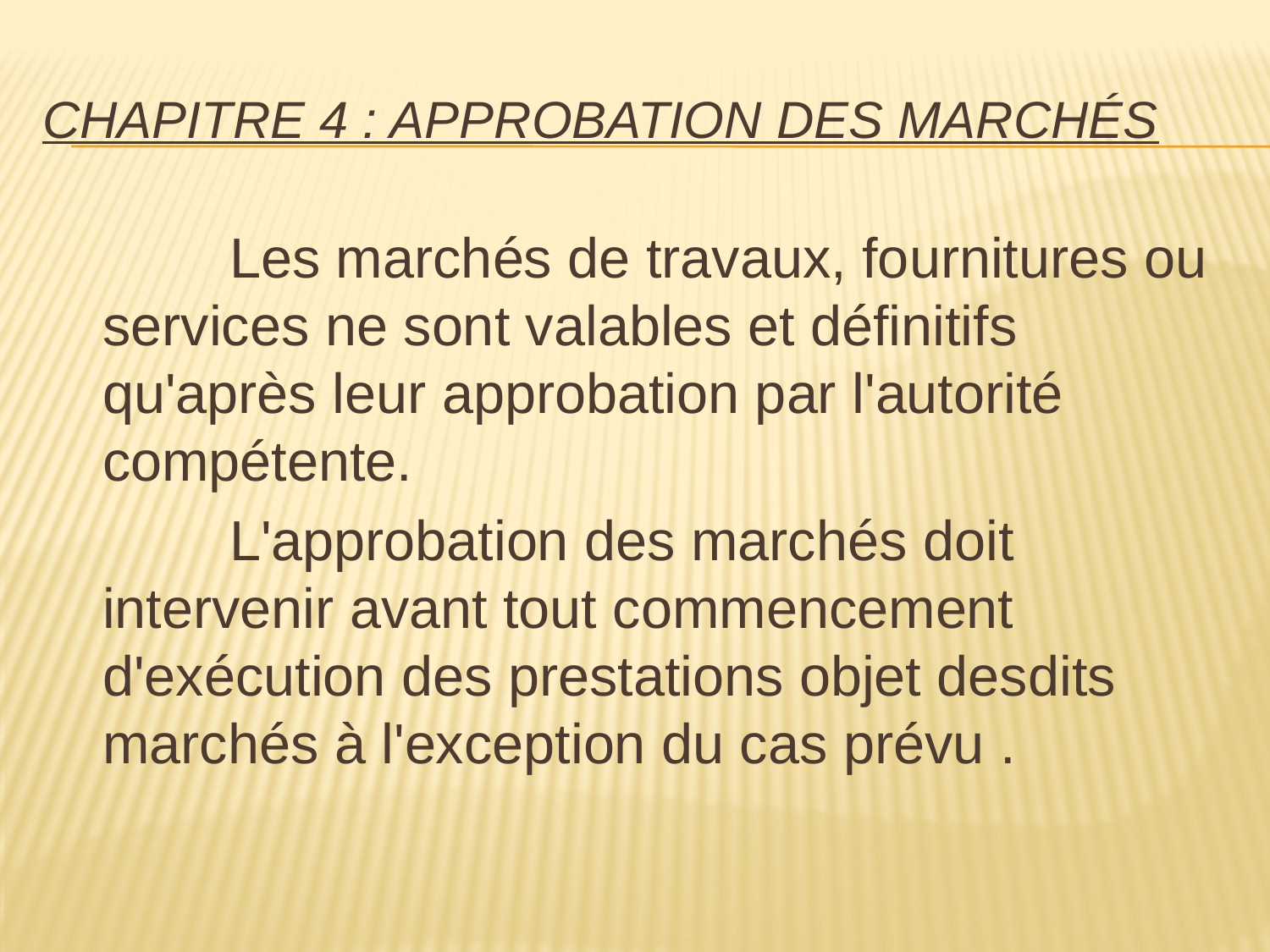

# Chapitre 4 : Approbation des marchés
		Les marchés de travaux, fournitures ou services ne sont valables et définitifs qu'après leur approbation par l'autorité compétente.
		L'approbation des marchés doit intervenir avant tout commencement d'exécution des prestations objet desdits marchés à l'exception du cas prévu .